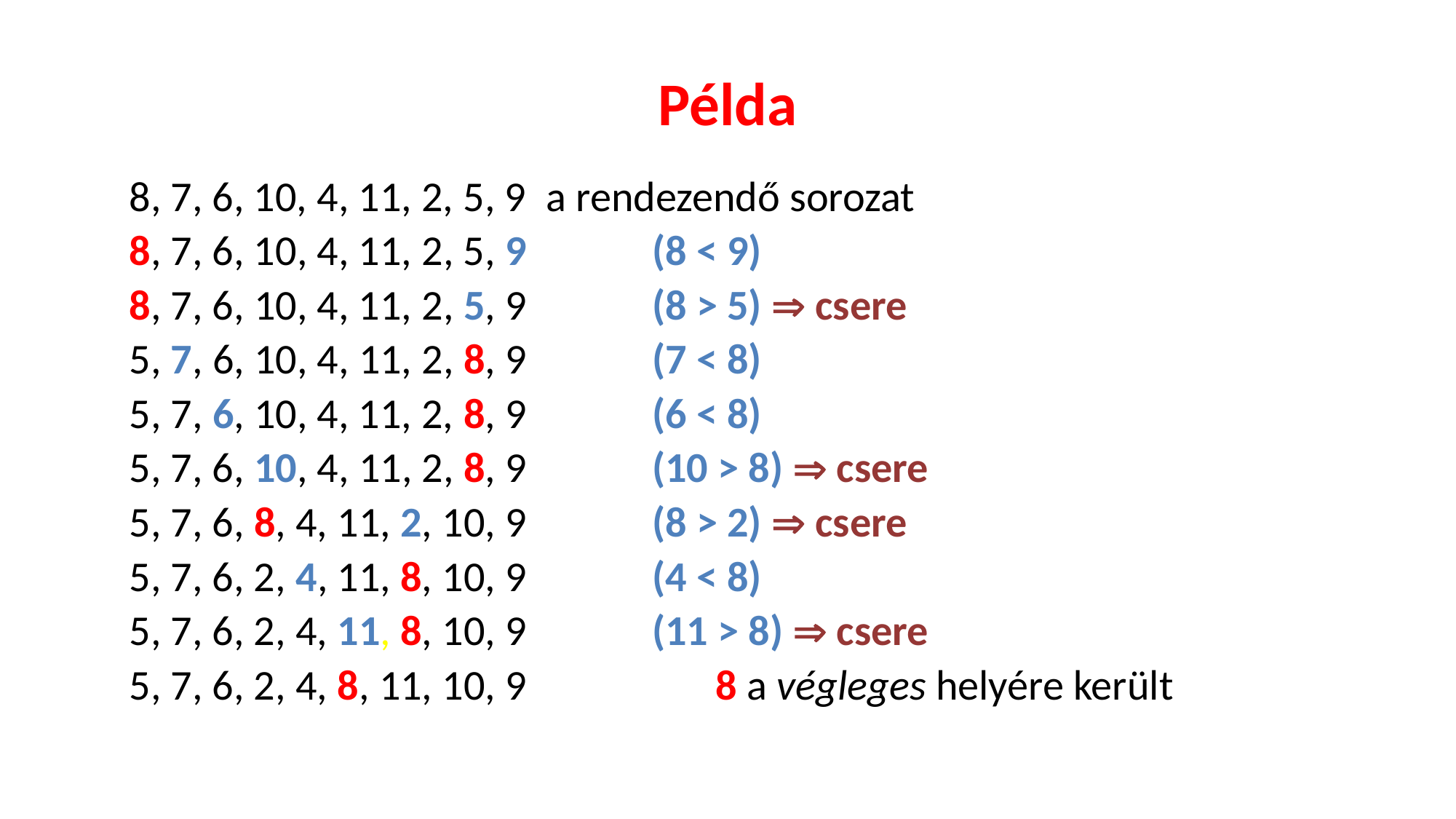

# Példa
8, 7, 6, 10, 4, 11, 2, 5, 9  a rendezendő sorozat
8, 7, 6, 10, 4, 11, 2, 5, 9             (8 < 9)
8, 7, 6, 10, 4, 11, 2, 5, 9             (8 > 5) ⇒ csere
5, 7, 6, 10, 4, 11, 2, 8, 9             (7 < 8)
5, 7, 6, 10, 4, 11, 2, 8, 9             (6 < 8)
5, 7, 6, 10, 4, 11, 2, 8, 9             (10 > 8) ⇒ csere
5, 7, 6, 8, 4, 11, 2, 10, 9             (8 > 2) ⇒ csere
5, 7, 6, 2, 4, 11, 8, 10, 9             (4 < 8)
5, 7, 6, 2, 4, 11, 8, 10, 9             (11 > 8) ⇒ csere
5, 7, 6, 2, 4, 8, 11, 10, 9  		8 a végleges helyére került